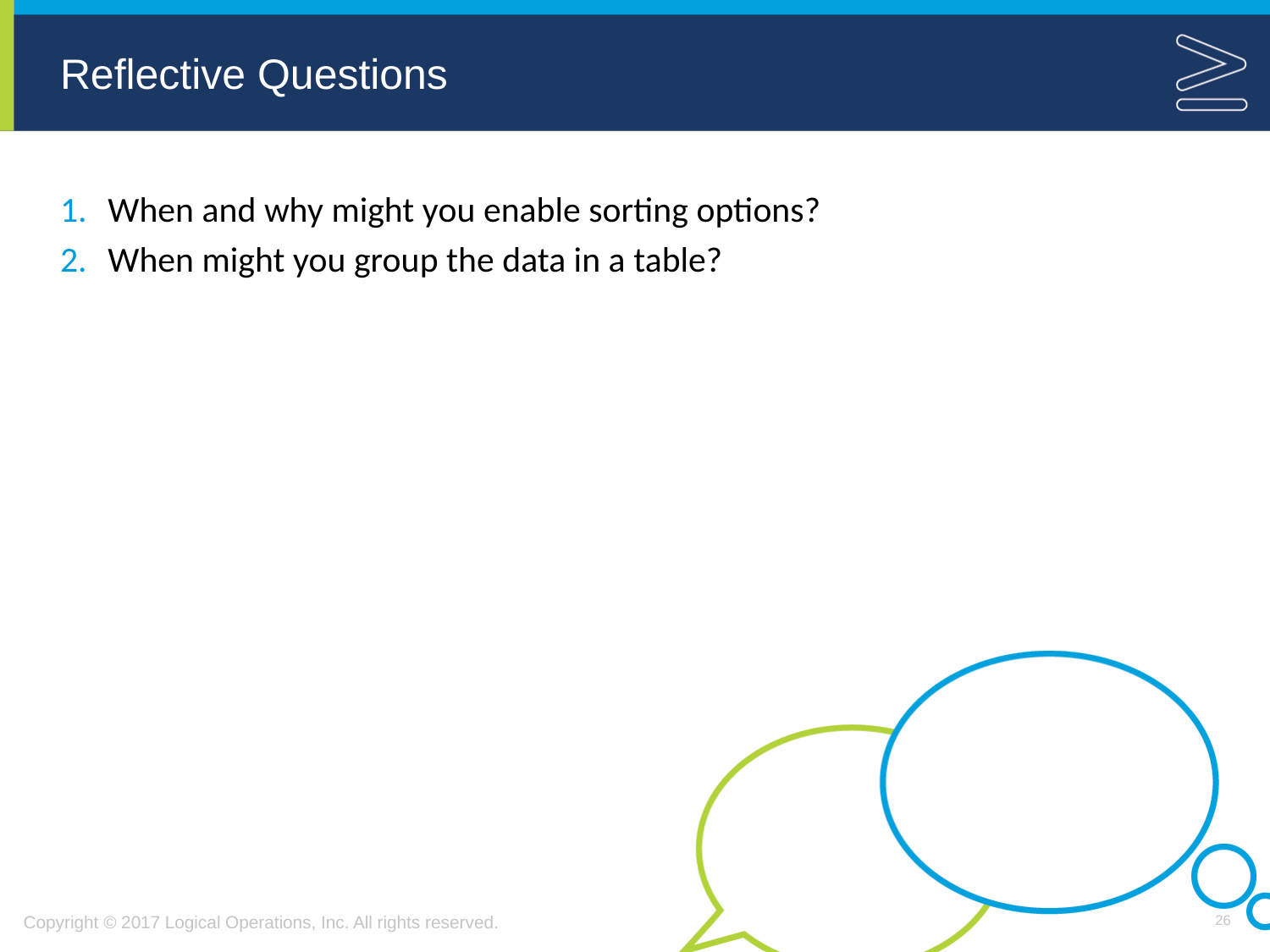

# Reflective Questions
When and why might you enable sorting options?
When might you group the data in a table?
26